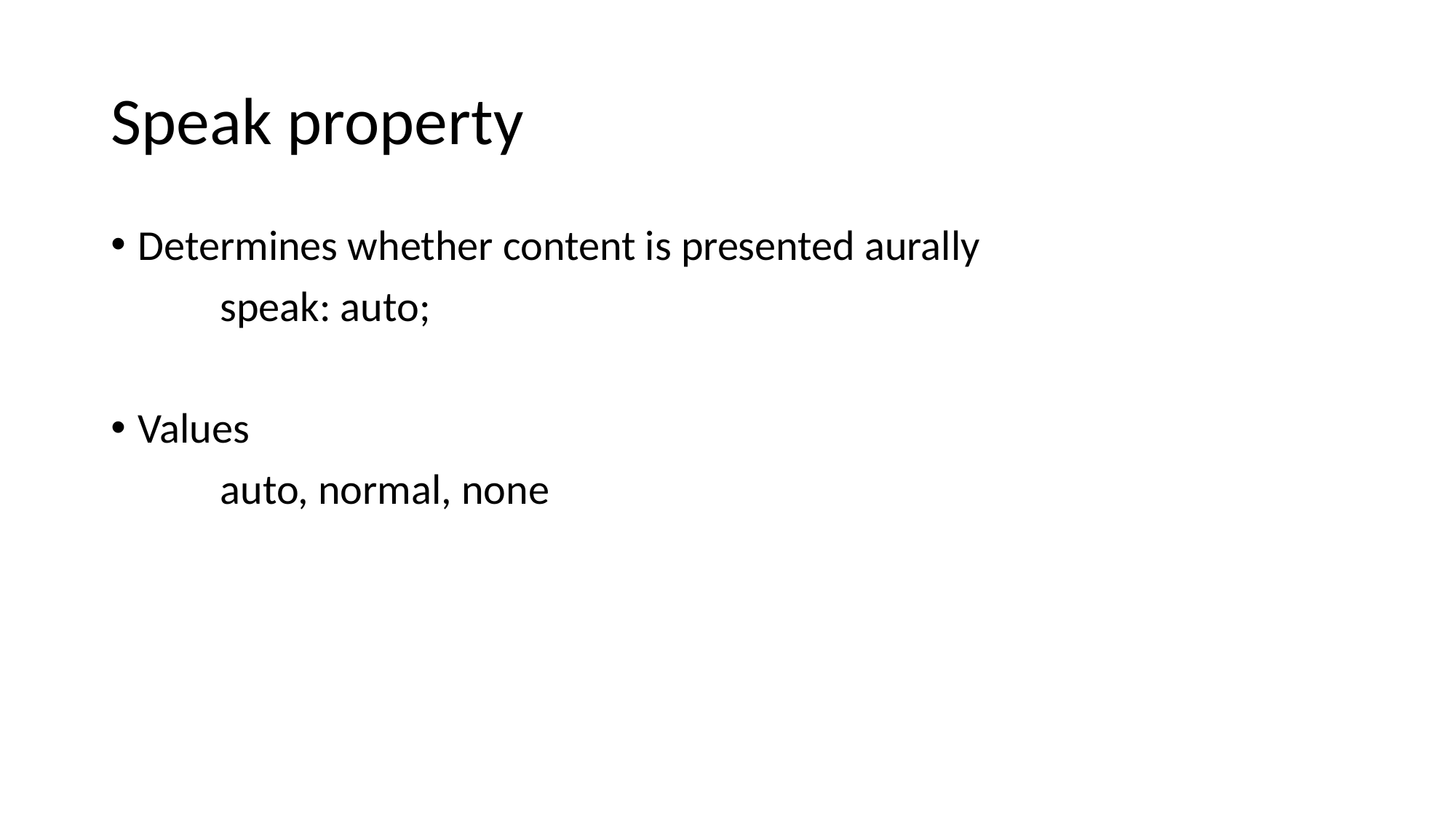

# Speak property
Determines whether content is presented aurally
	speak: auto;

Values
	auto, normal, none